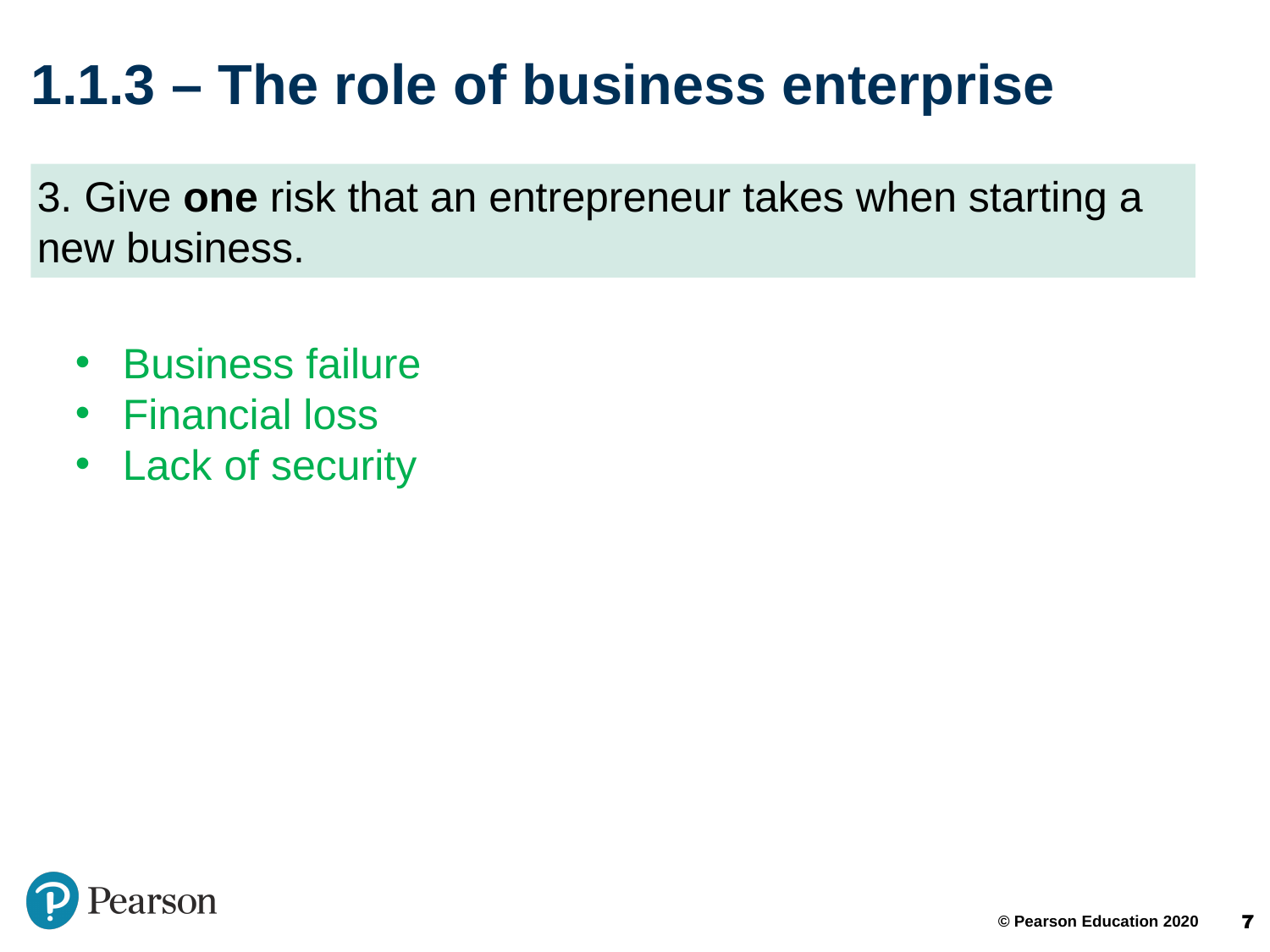

# 1.1.3 – The role of business enterprise
3. Give one risk that an entrepreneur takes when starting a new business.
Business failure
Financial loss
Lack of security

7